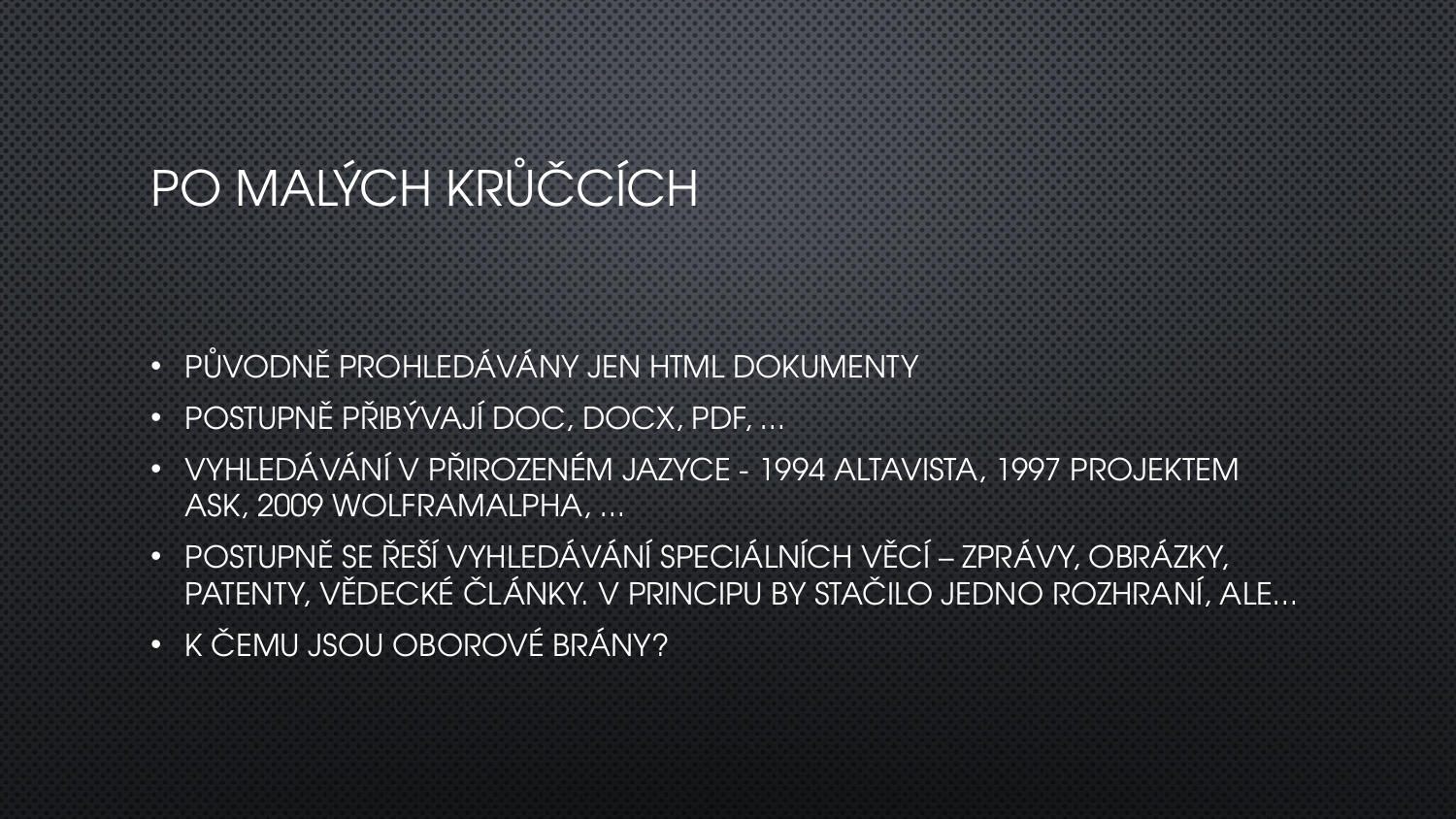

# Po malých krůčcích
Původně prohledávány jen HTML dokumenty
Postupně přibývají DOC, DOCX, PDF, …
Vyhledávání v přirozeném jazyce - 1994 Altavista, 1997 projektem Ask, 2009 WolframAlpha, …
Postupně se řeší vyhledávání speciálních věcí – zprávy, obrázky, patenty, vědecké články. V principu by stačilo jedno rozhraní, ale…
K čemu jsou oborové brány?